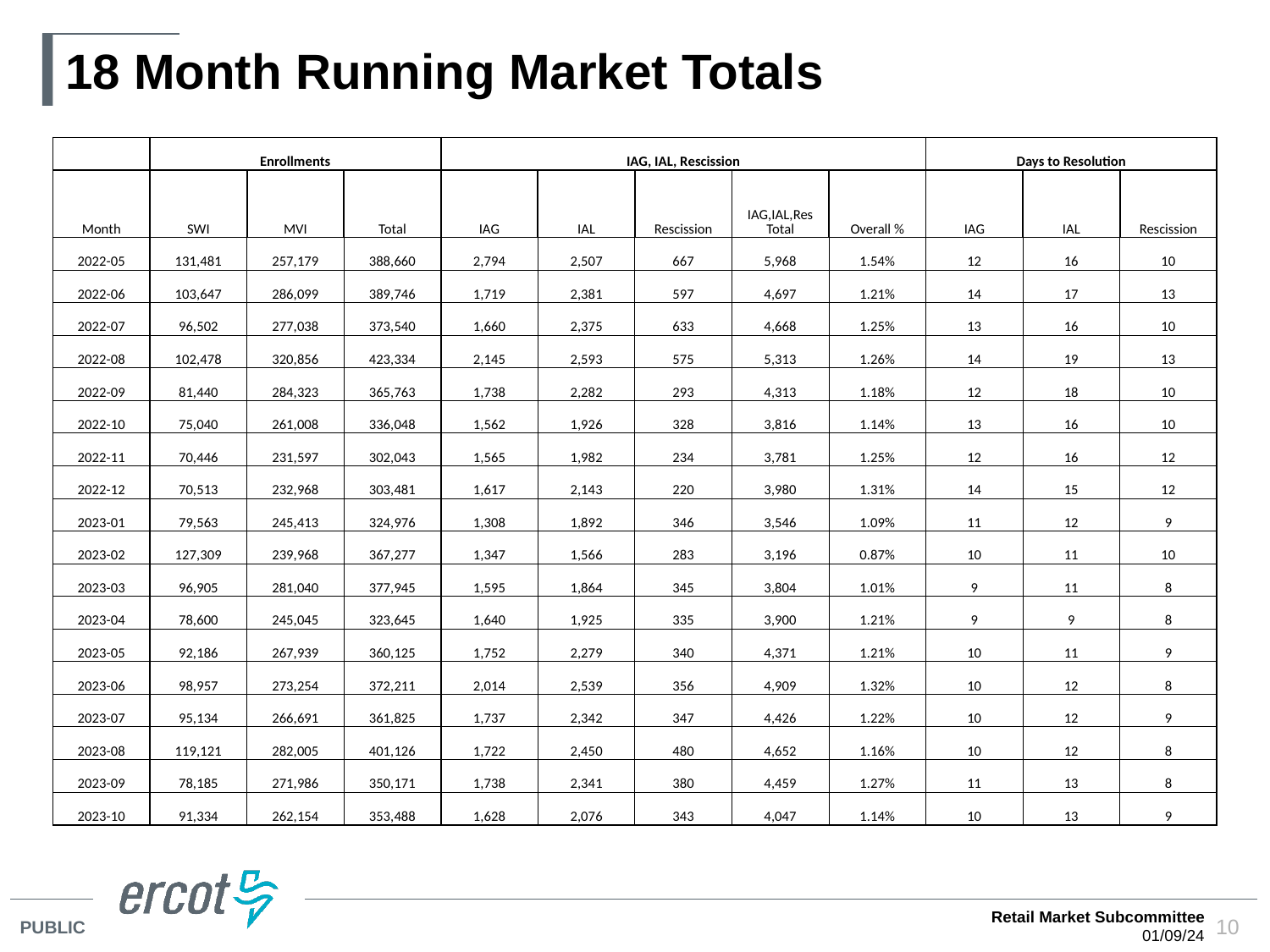

# 18 Month Running Market Totals
|  | Enrollments |  |  | IAG, IAL, Rescission |  |  |  |  | Days to Resolution |  |  |
| --- | --- | --- | --- | --- | --- | --- | --- | --- | --- | --- | --- |
| Month | SWI | MVI | Total | IAG | IAL | Rescission | IAG,IAL,Res Total | Overall % | IAG | IAL | Rescission |
| 2022-05 | 131,481 | 257,179 | 388,660 | 2,794 | 2,507 | 667 | 5,968 | 1.54% | 12 | 16 | 10 |
| 2022-06 | 103,647 | 286,099 | 389,746 | 1,719 | 2,381 | 597 | 4,697 | 1.21% | 14 | 17 | 13 |
| 2022-07 | 96,502 | 277,038 | 373,540 | 1,660 | 2,375 | 633 | 4,668 | 1.25% | 13 | 16 | 10 |
| 2022-08 | 102,478 | 320,856 | 423,334 | 2,145 | 2,593 | 575 | 5,313 | 1.26% | 14 | 19 | 13 |
| 2022-09 | 81,440 | 284,323 | 365,763 | 1,738 | 2,282 | 293 | 4,313 | 1.18% | 12 | 18 | 10 |
| 2022-10 | 75,040 | 261,008 | 336,048 | 1,562 | 1,926 | 328 | 3,816 | 1.14% | 13 | 16 | 10 |
| 2022-11 | 70,446 | 231,597 | 302,043 | 1,565 | 1,982 | 234 | 3,781 | 1.25% | 12 | 16 | 12 |
| 2022-12 | 70,513 | 232,968 | 303,481 | 1,617 | 2,143 | 220 | 3,980 | 1.31% | 14 | 15 | 12 |
| 2023-01 | 79,563 | 245,413 | 324,976 | 1,308 | 1,892 | 346 | 3,546 | 1.09% | 11 | 12 | 9 |
| 2023-02 | 127,309 | 239,968 | 367,277 | 1,347 | 1,566 | 283 | 3,196 | 0.87% | 10 | 11 | 10 |
| 2023-03 | 96,905 | 281,040 | 377,945 | 1,595 | 1,864 | 345 | 3,804 | 1.01% | 9 | 11 | 8 |
| 2023-04 | 78,600 | 245,045 | 323,645 | 1,640 | 1,925 | 335 | 3,900 | 1.21% | 9 | 9 | 8 |
| 2023-05 | 92,186 | 267,939 | 360,125 | 1,752 | 2,279 | 340 | 4,371 | 1.21% | 10 | 11 | 9 |
| 2023-06 | 98,957 | 273,254 | 372,211 | 2,014 | 2,539 | 356 | 4,909 | 1.32% | 10 | 12 | 8 |
| 2023-07 | 95,134 | 266,691 | 361,825 | 1,737 | 2,342 | 347 | 4,426 | 1.22% | 10 | 12 | 9 |
| 2023-08 | 119,121 | 282,005 | 401,126 | 1,722 | 2,450 | 480 | 4,652 | 1.16% | 10 | 12 | 8 |
| 2023-09 | 78,185 | 271,986 | 350,171 | 1,738 | 2,341 | 380 | 4,459 | 1.27% | 11 | 13 | 8 |
| 2023-10 | 91,334 | 262,154 | 353,488 | 1,628 | 2,076 | 343 | 4,047 | 1.14% | 10 | 13 | 9 |
Retail Market Subcommittee
01/09/24
10